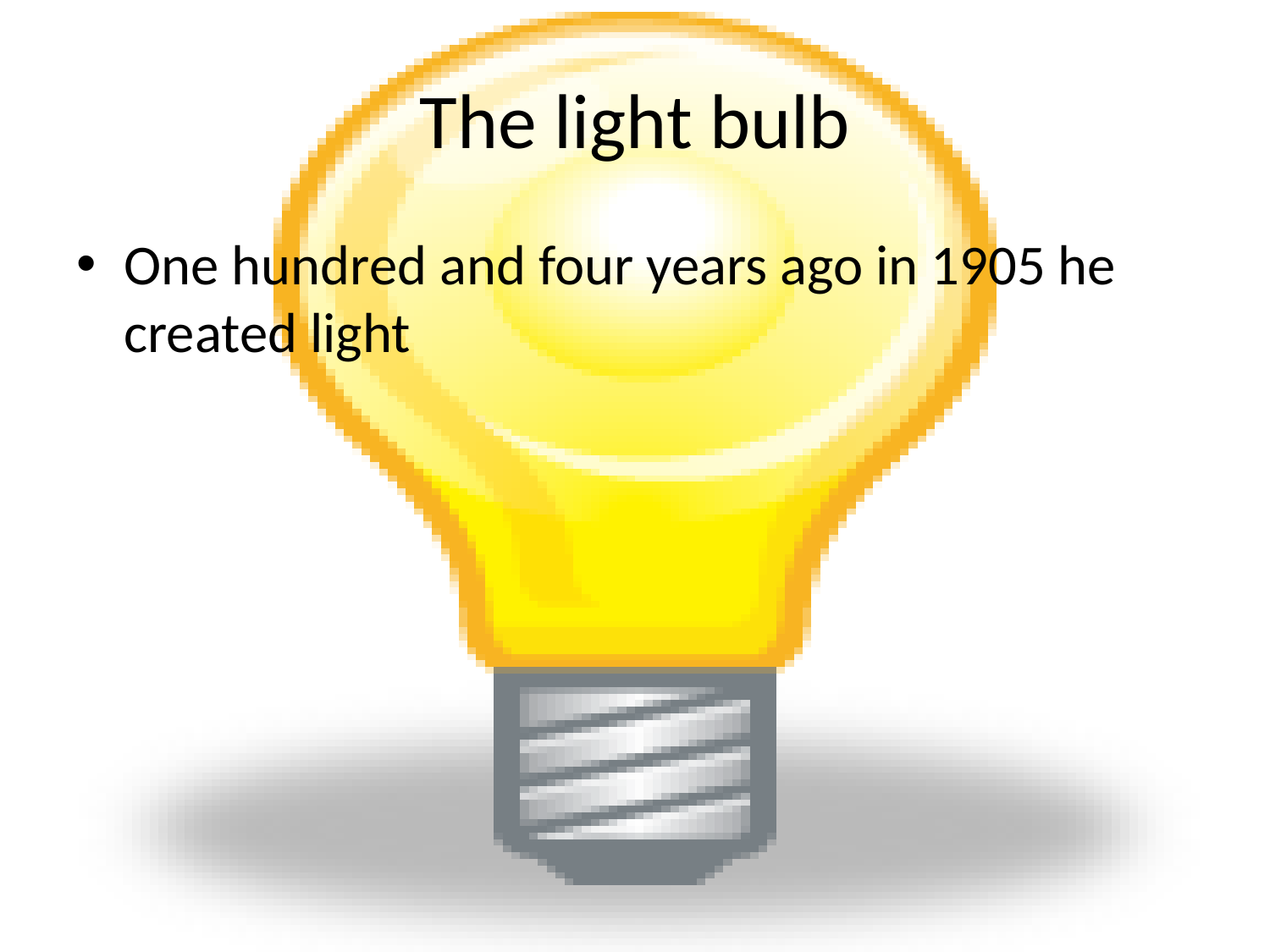

# The light bulb
One hundred and four years ago in 1905 he created light